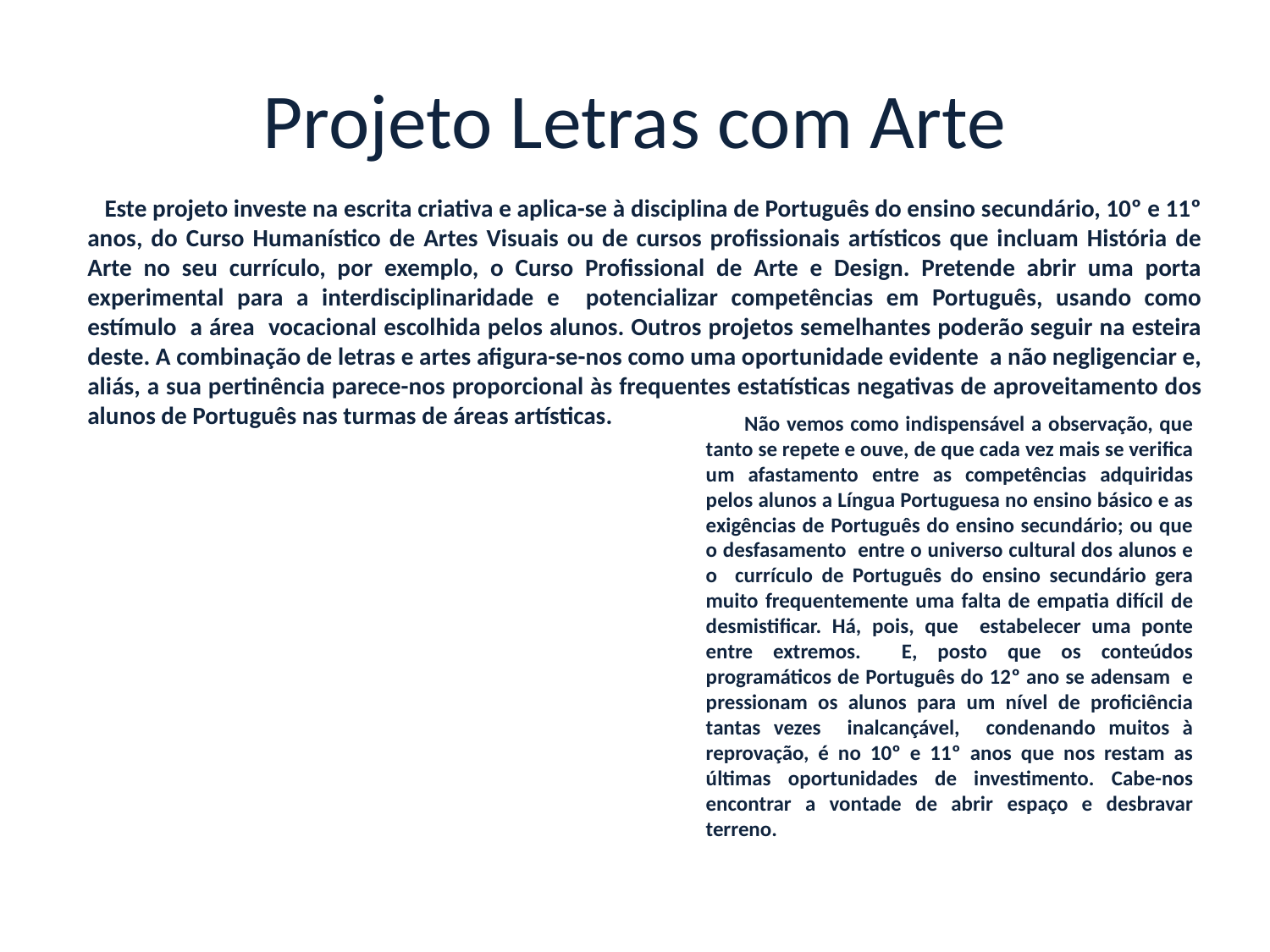

# Projeto Letras com Arte
   Este projeto investe na escrita criativa e aplica-se à disciplina de Português do ensino secundário, 10º e 11º anos, do Curso Humanístico de Artes Visuais ou de cursos profissionais artísticos que incluam História de Arte no seu currículo, por exemplo, o Curso Profissional de Arte e Design. Pretende abrir uma porta experimental para a interdisciplinaridade e  potencializar competências em Português, usando como estímulo  a área  vocacional escolhida pelos alunos. Outros projetos semelhantes poderão seguir na esteira deste. A combinação de letras e artes afigura-se-nos como uma oportunidade evidente  a não negligenciar e, aliás, a sua pertinência parece-nos proporcional às frequentes estatísticas negativas de aproveitamento dos alunos de Português nas turmas de áreas artísticas.

              Não vemos como indispensável a observação, que tanto se repete e ouve, de que cada vez mais se verifica um afastamento entre as competências adquiridas pelos alunos a Língua Portuguesa no ensino básico e as exigências de Português do ensino secundário; ou que o desfasamento  entre o universo cultural dos alunos e o  currículo de Português do ensino secundário gera muito frequentemente uma falta de empatia difícil de desmistificar. Há, pois, que  estabelecer uma ponte entre extremos.  E, posto que os conteúdos programáticos de Português do 12º ano se adensam  e pressionam os alunos para um nível de proficiência tantas vezes  inalcançável,  condenando muitos à reprovação, é no 10º e 11º anos que nos restam as últimas oportunidades de investimento. Cabe-nos encontrar a vontade de abrir espaço e desbravar terreno.